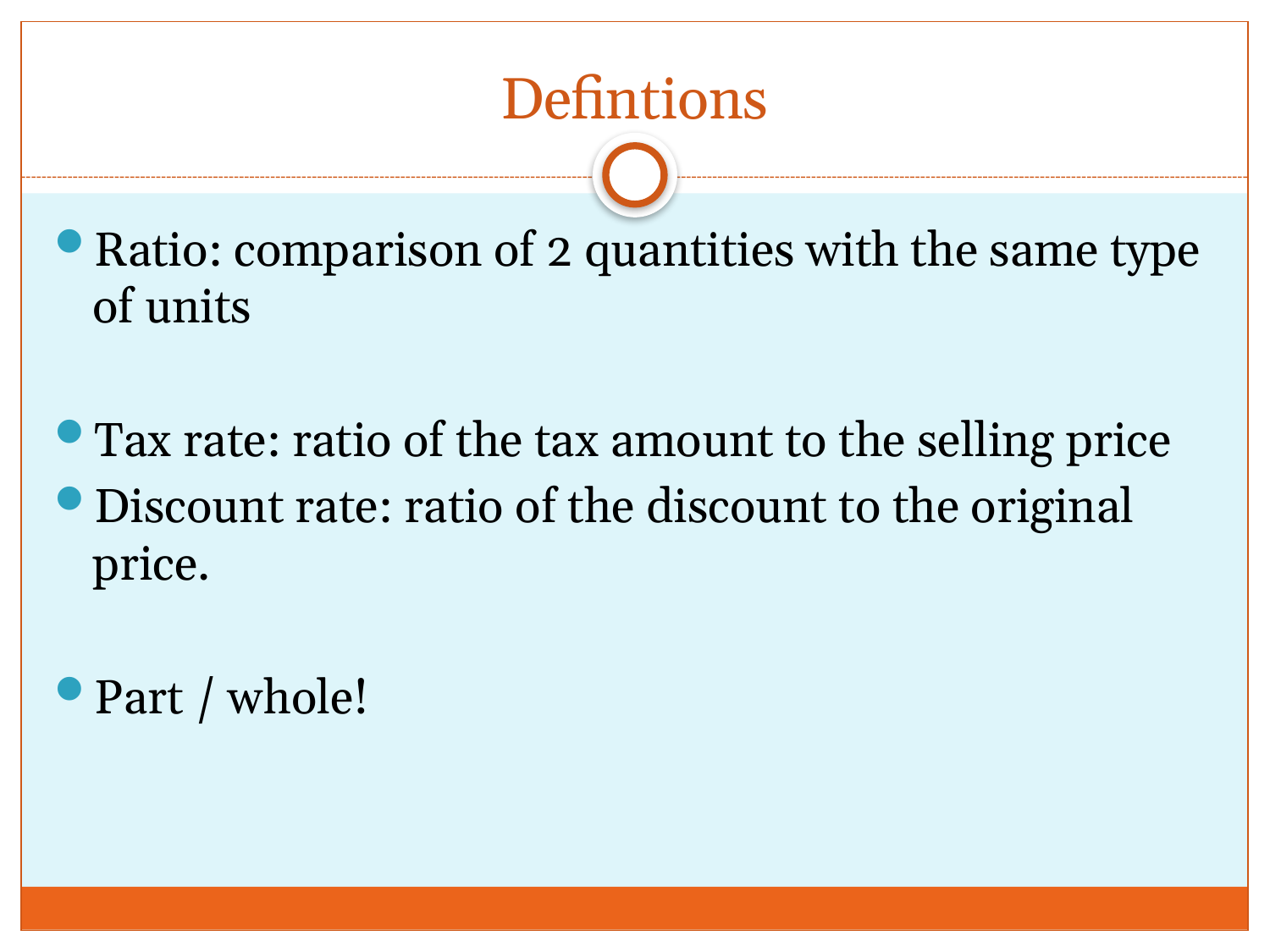

# Defintions
Ratio: comparison of 2 quantities with the same type of units

Tax rate: ratio of the tax amount to the selling price
Discount rate: ratio of the discount to the original price.

Part / whole!